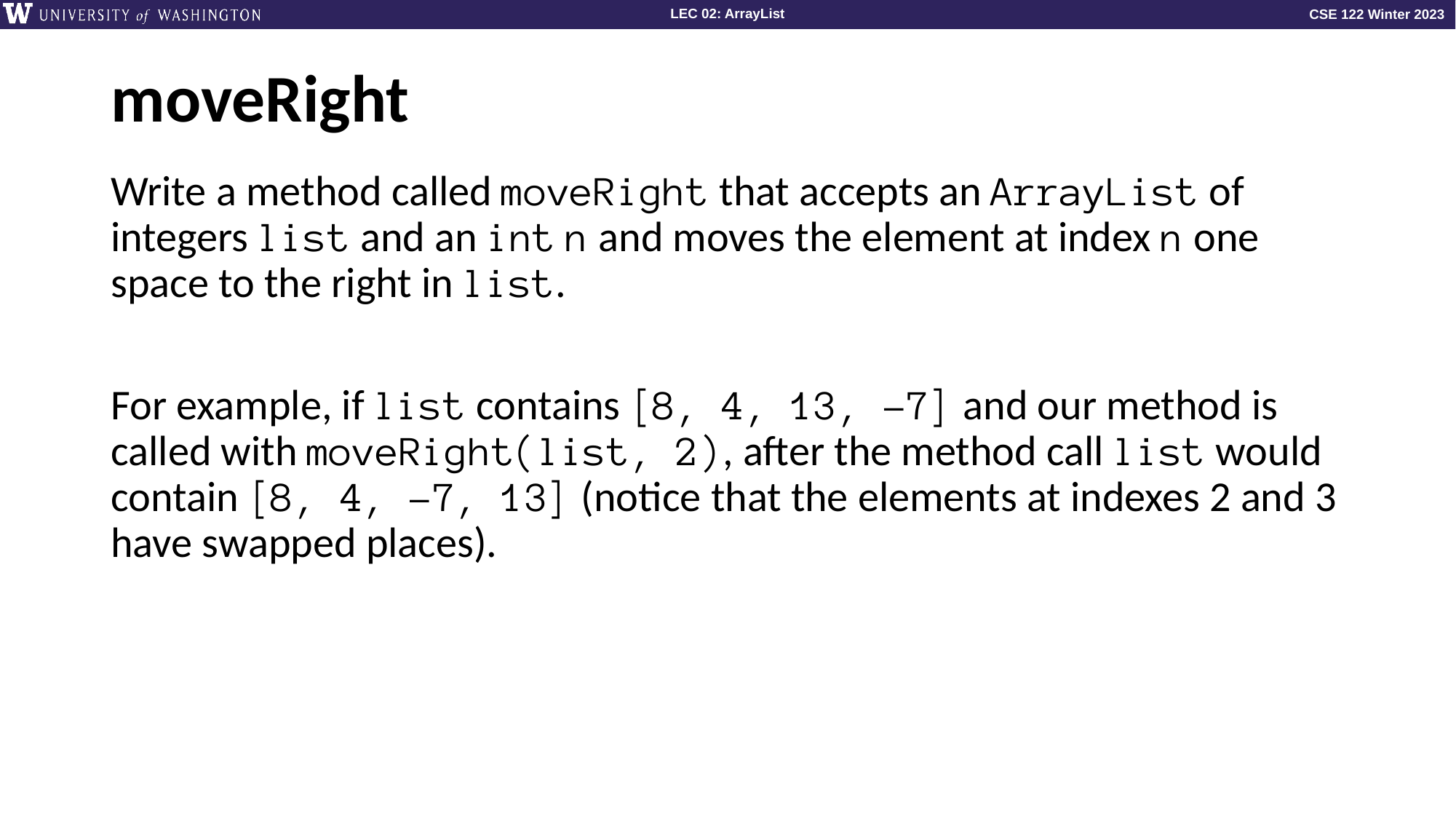

# moveRight
Write a method called moveRight that accepts an ArrayList of integers list and an int n and moves the element at index n one space to the right in list.

For example, if list contains [8, 4, 13, -7] and our method is called with moveRight(list, 2), after the method call list would contain [8, 4, -7, 13] (notice that the elements at indexes 2 and 3 have swapped places).